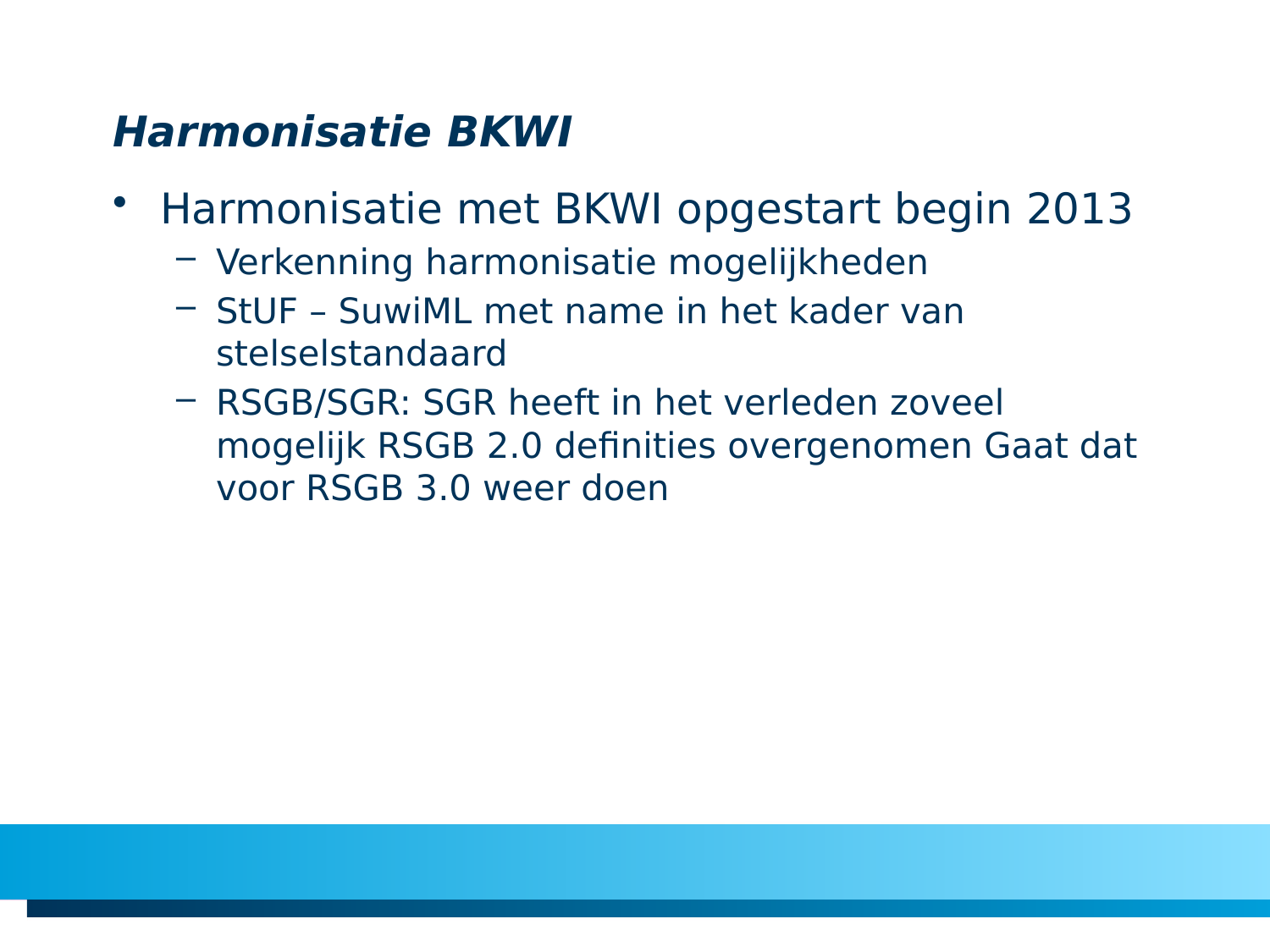

# Harmonisatie BKWI
Harmonisatie met BKWI opgestart begin 2013
Verkenning harmonisatie mogelijkheden
StUF – SuwiML met name in het kader van stelselstandaard
RSGB/SGR: SGR heeft in het verleden zoveel mogelijk RSGB 2.0 definities overgenomen Gaat dat voor RSGB 3.0 weer doen